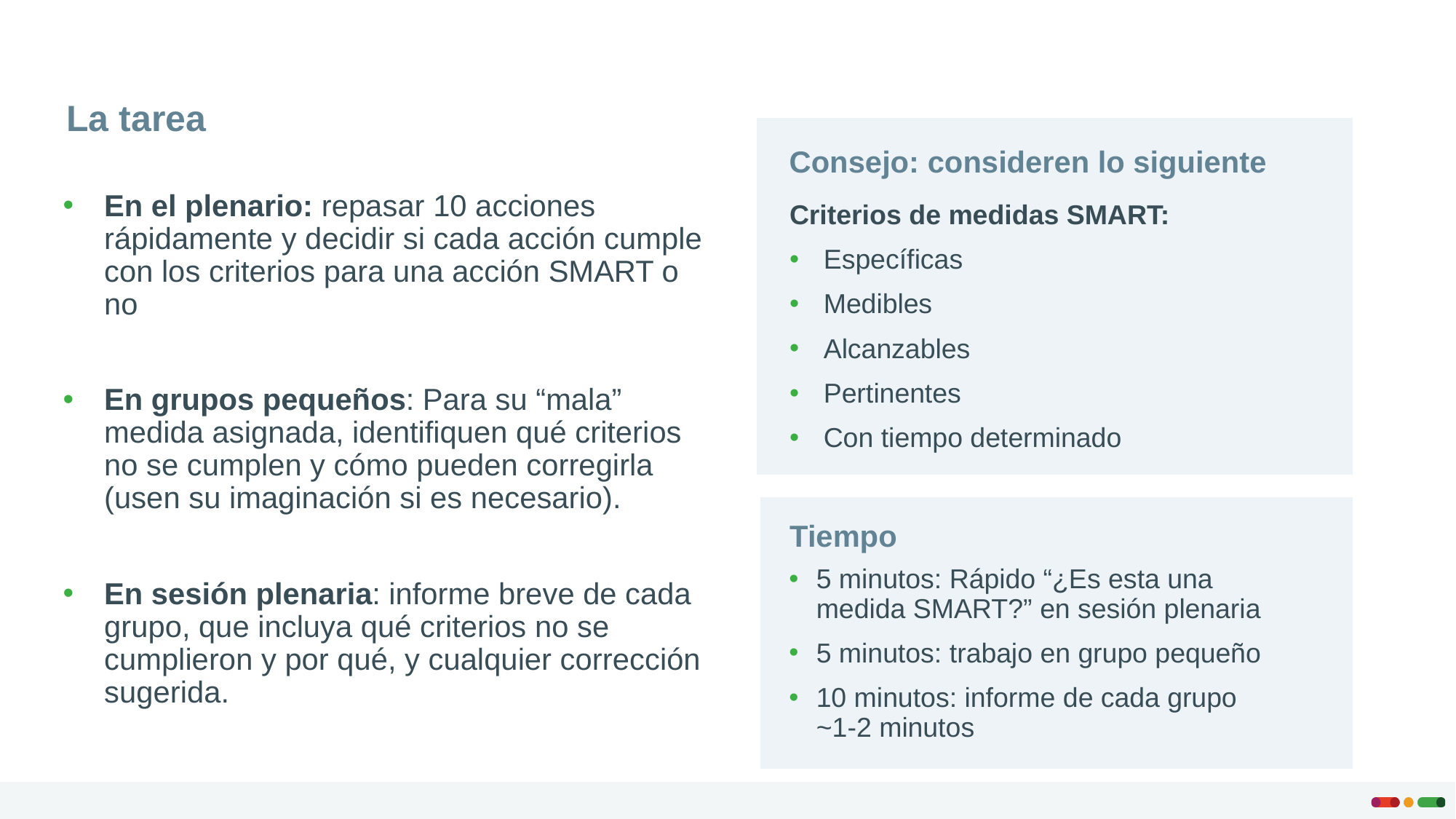

Consejo: consideren lo siguiente
La tarea

En el plenario: repasar 10 acciones rápidamente y decidir si cada acción cumple con los criterios para una acción SMART o no

En grupos pequeños: Para su “mala” medida asignada, identifiquen qué criterios no se cumplen y cómo pueden corregirla (usen su imaginación si es necesario).

En sesión plenaria: informe breve de cada grupo, que incluya qué criterios no se cumplieron y por qué, y cualquier corrección sugerida.
Criterios de medidas SMART:
Específicas
Medibles
Alcanzables
Pertinentes
Con tiempo determinado

Tiempo
5 minutos: Rápido “¿Es esta una medida SMART?” en sesión plenaria
5 minutos: trabajo en grupo pequeño
10 minutos: informe de cada grupo ~1-2 minutos